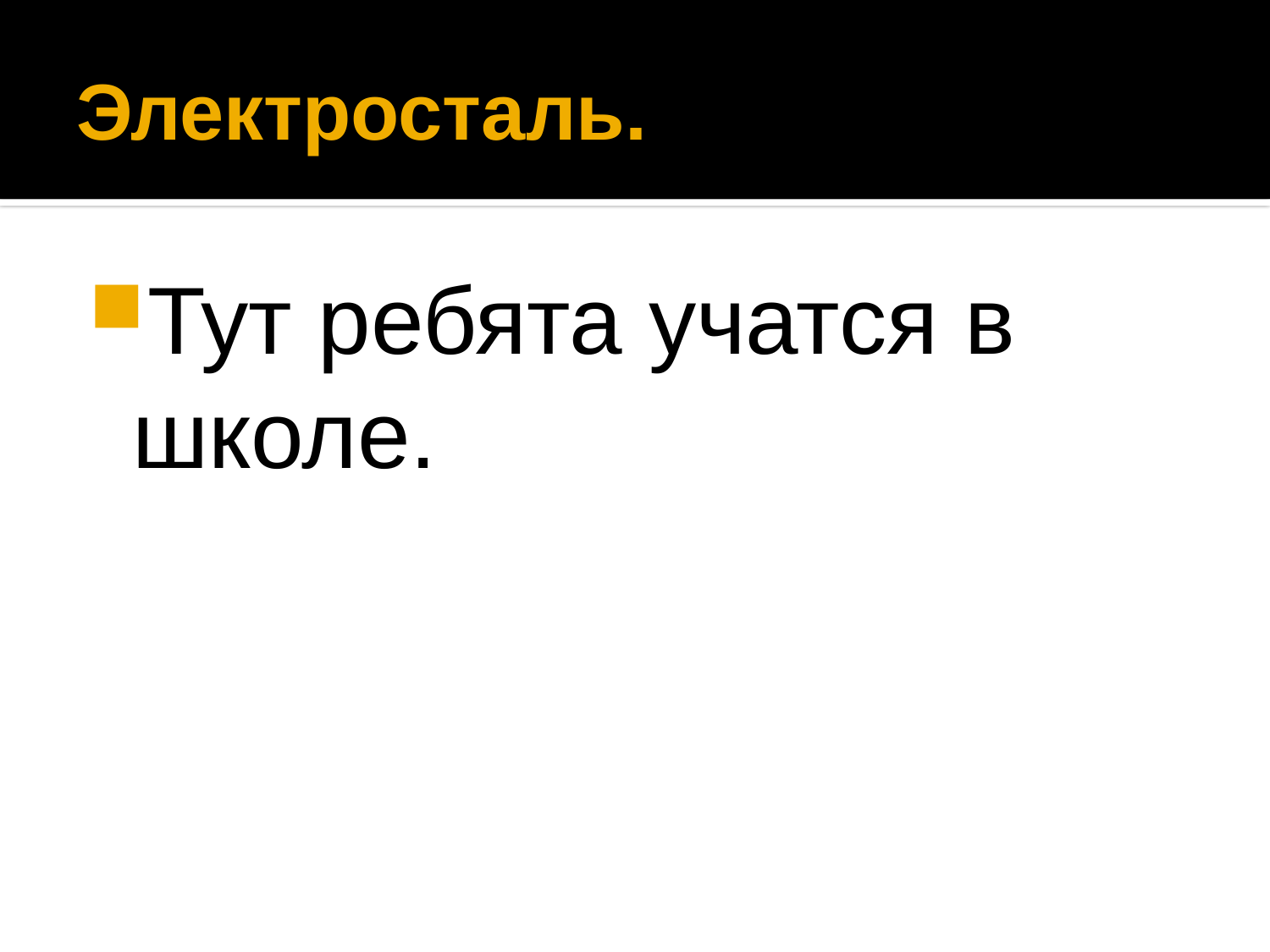

# Электросталь.
Тут ребята учатся в школе.